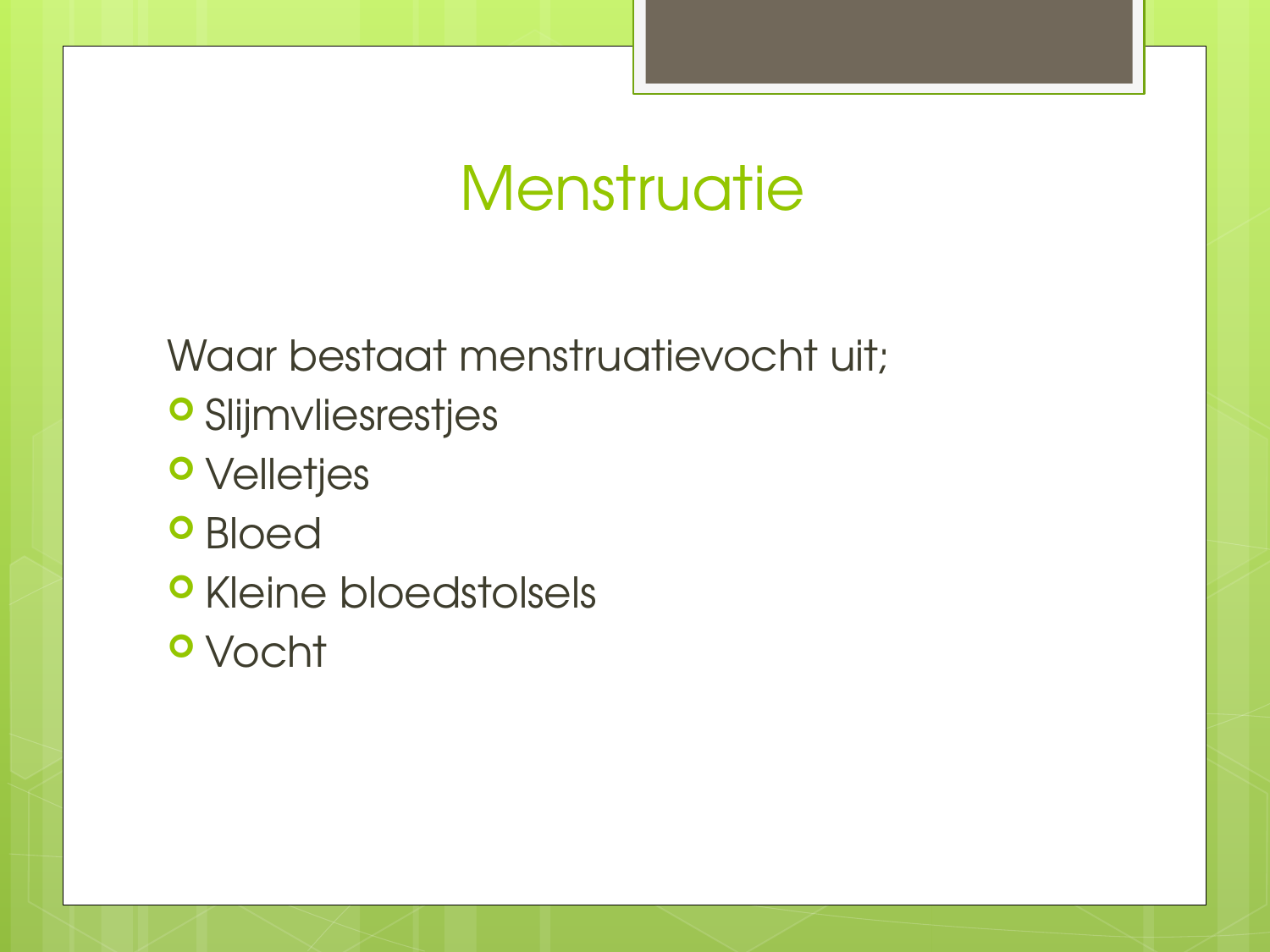

# Menstruatie
Waar bestaat menstruatievocht uit;
Slijmvliesrestjes
Velletjes
Bloed
Kleine bloedstolsels
Vocht